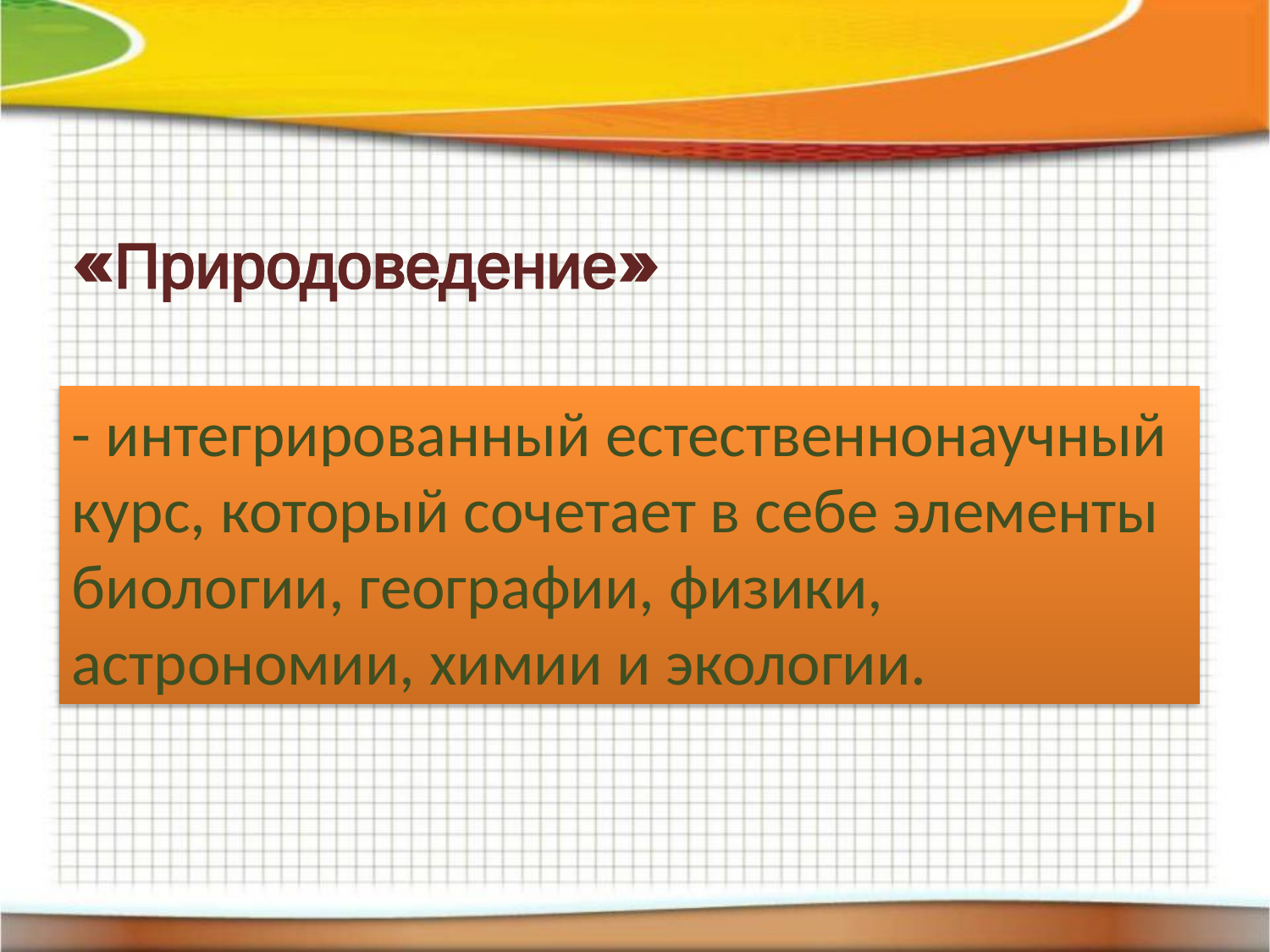

«Природоведение»
- интегрированный естественнонаучный курс, который сочетает в себе элементы биологии, географии, физики,
астрономии, химии и экологии.